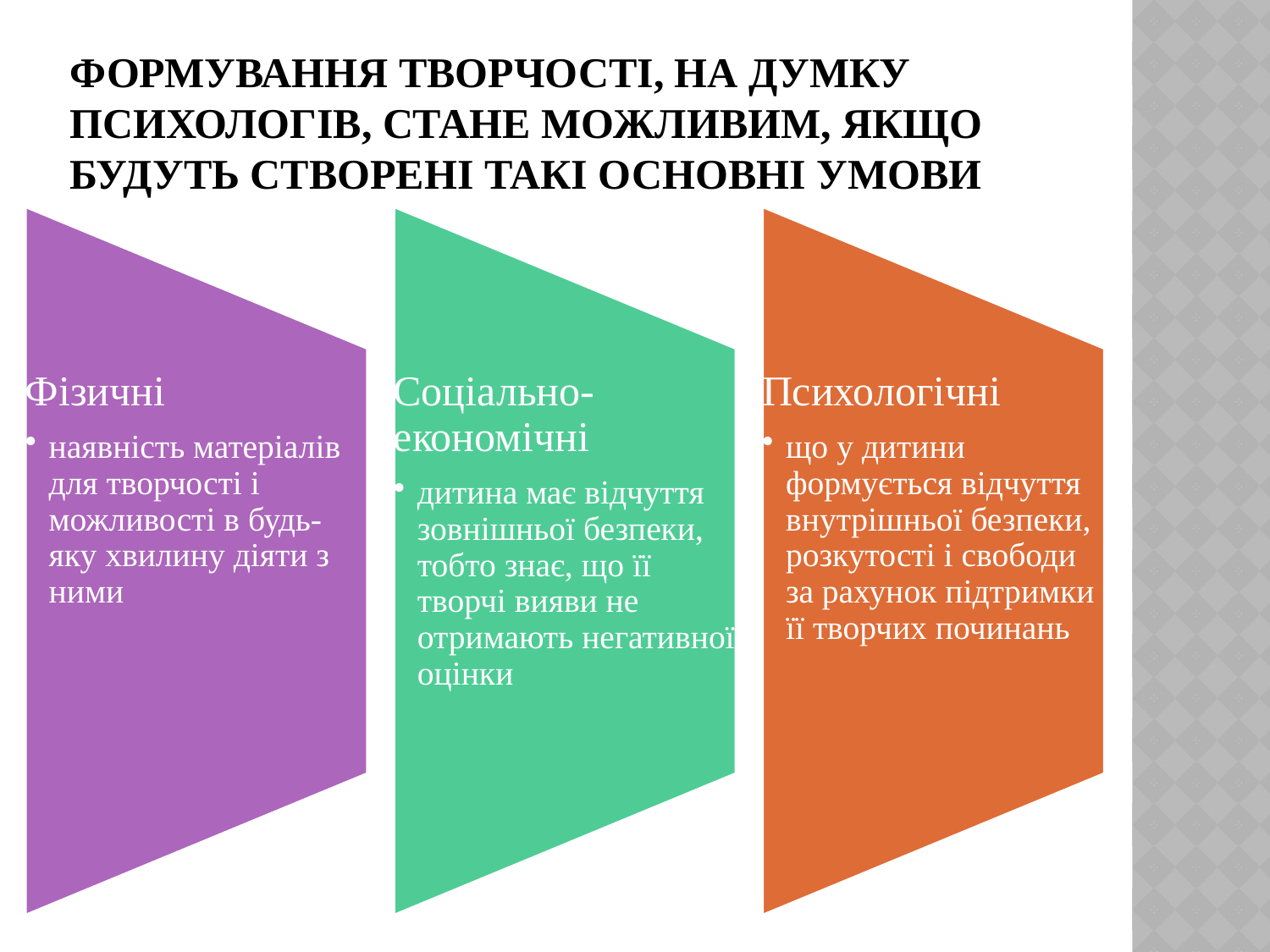

# Формування творчості, на думку психологів, стане можливим, якщо будуть створені такі основні умови
Фізичні
наявність матеріалів для творчості і можливості в будь-яку хвилину діяти з ними
Соціально-економічні
дитина має відчуття зовнішньої безпеки, тобто знає, що її творчі вияви не отримають негативної оцінки
Психологічні
що у дитини формується відчуття внутрішньої безпеки, розкутості і свободи за рахунок підтримки її творчих починань